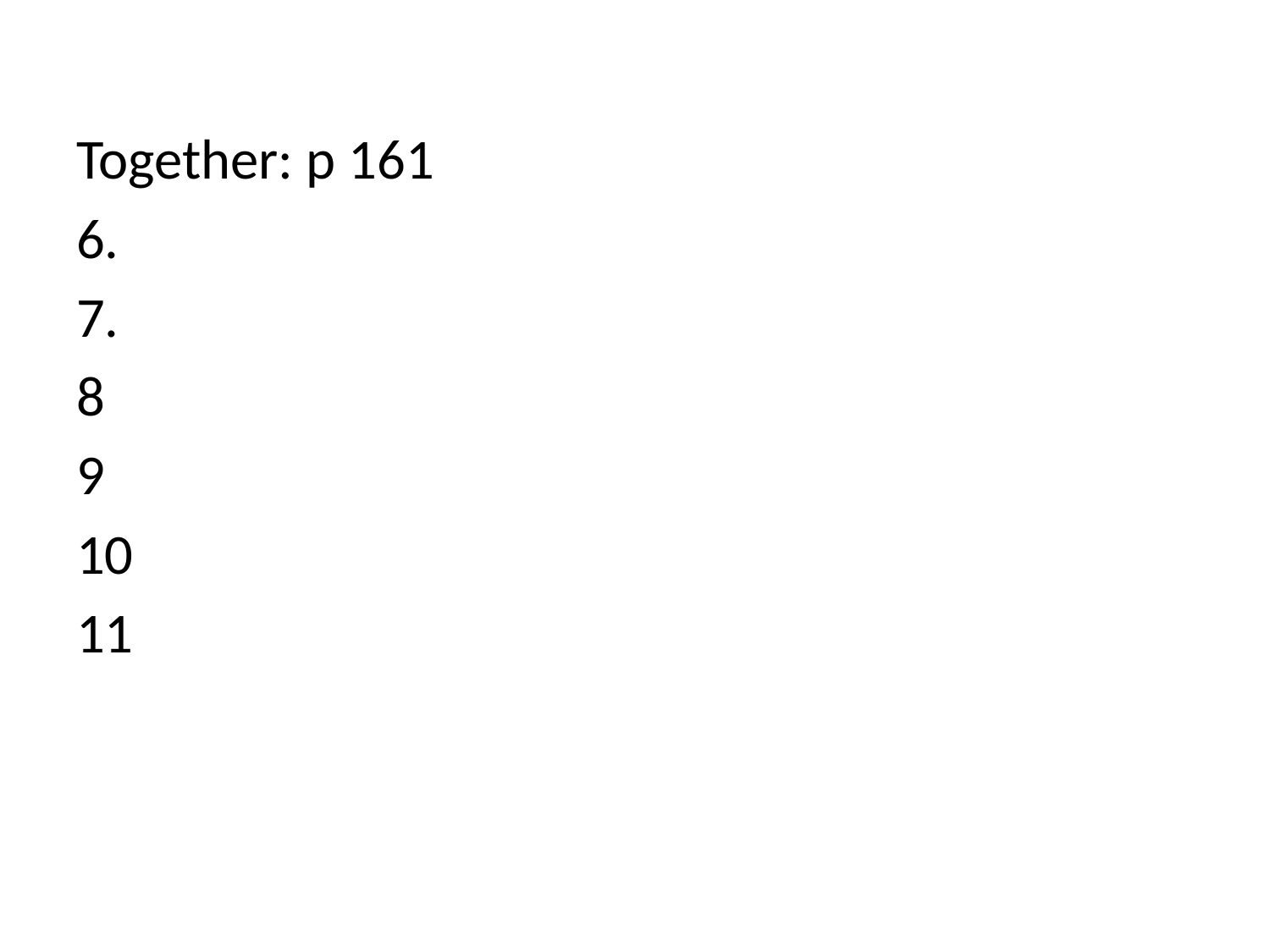

#
Together: p 161
6.
7.
8
9
10
11